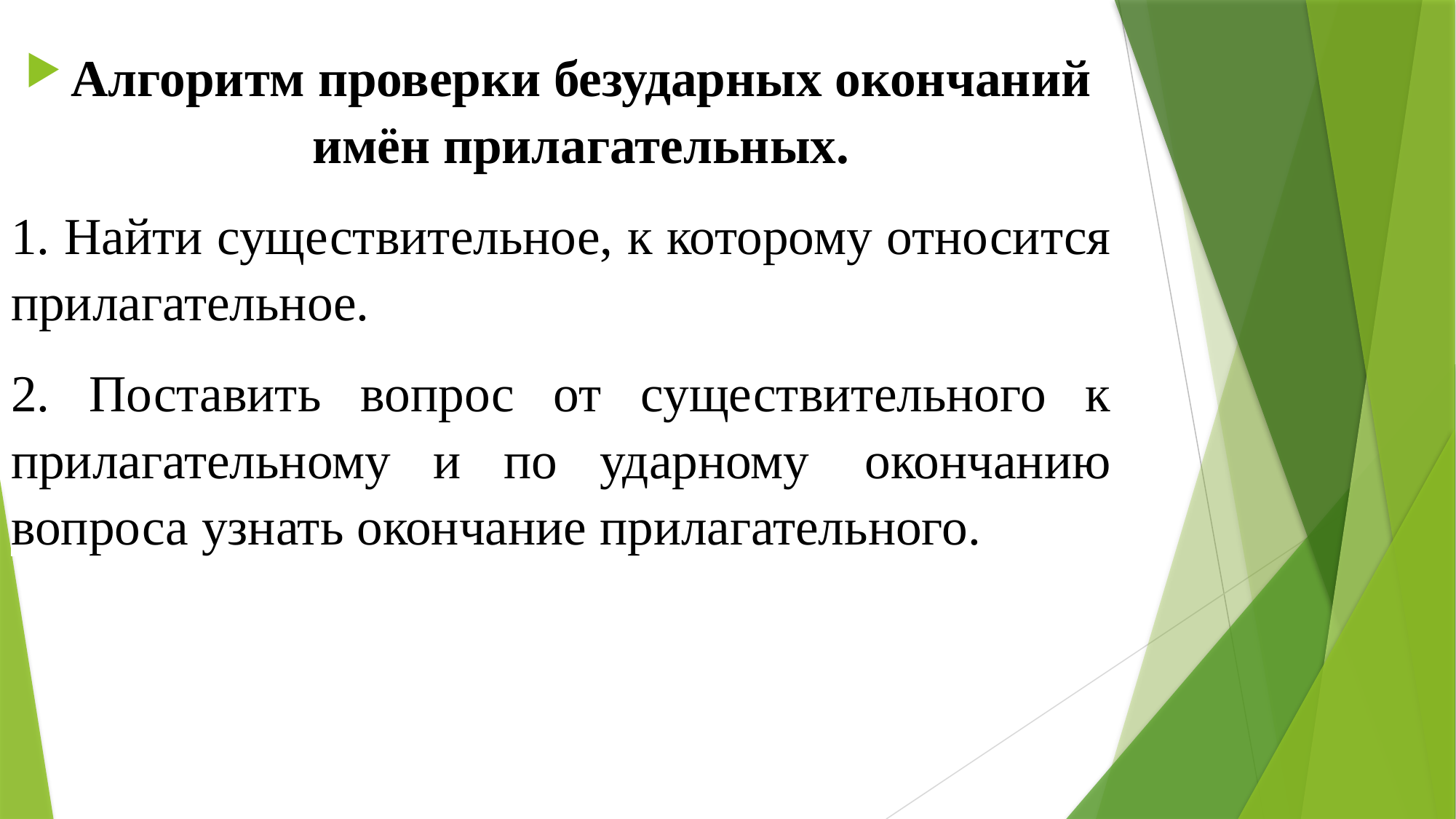

Алгоритм проверки безударных окончаний имён прилагательных.
1. Найти существительное, к которому относится прилагательное.
2. Поставить вопрос от существительного к прилагательному и по ударному  окончанию вопроса узнать окончание прилагательного.